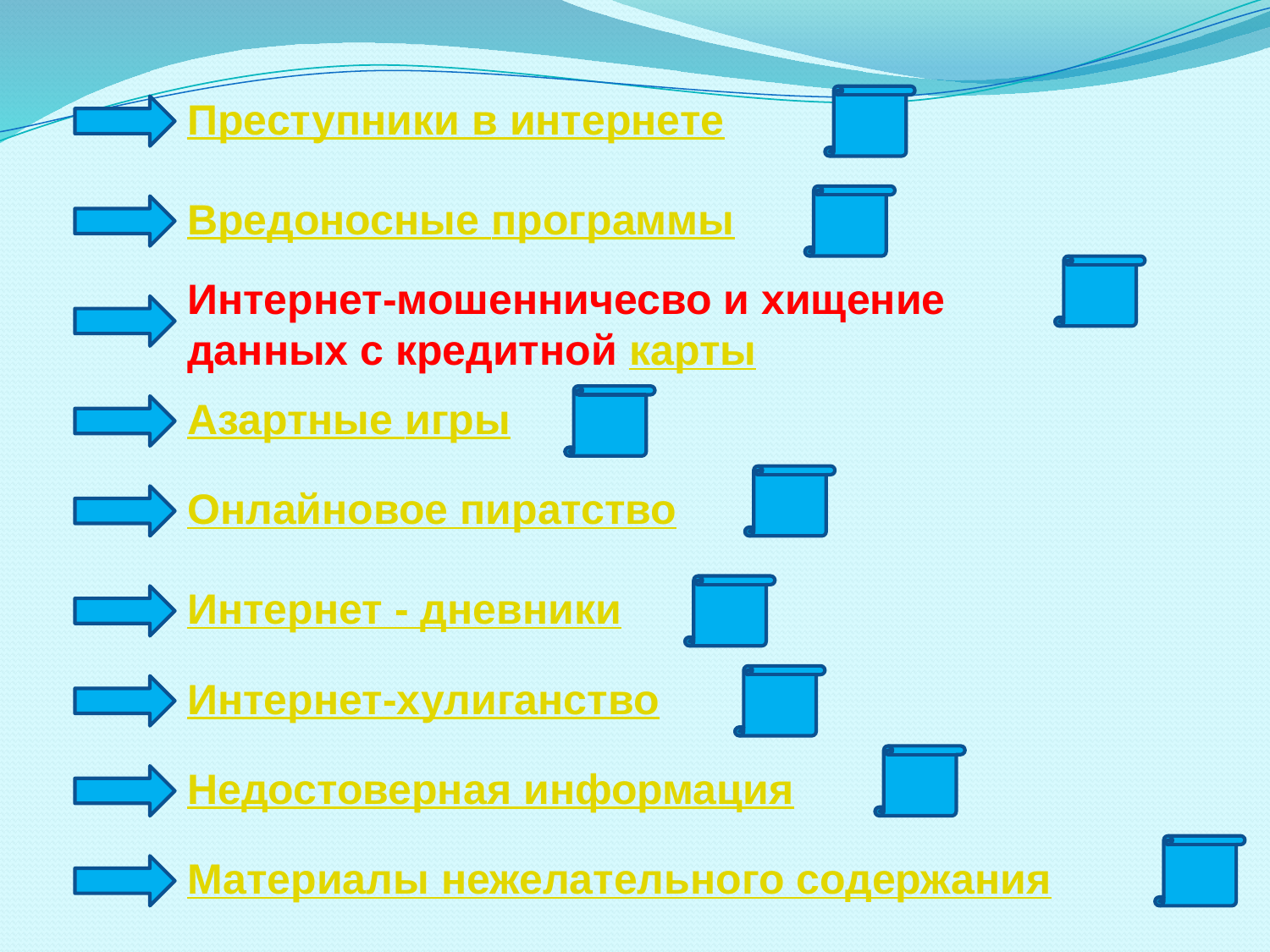

Преступники в интернете

Вредоносные программы

Интернет-мошенничесво и хищение данных с кредитной карты

Азартные игры

Онлайновое пиратство

Интернет - дневники

Интернет-хулиганство

Недостоверная информация

Материалы нежелательного содержания